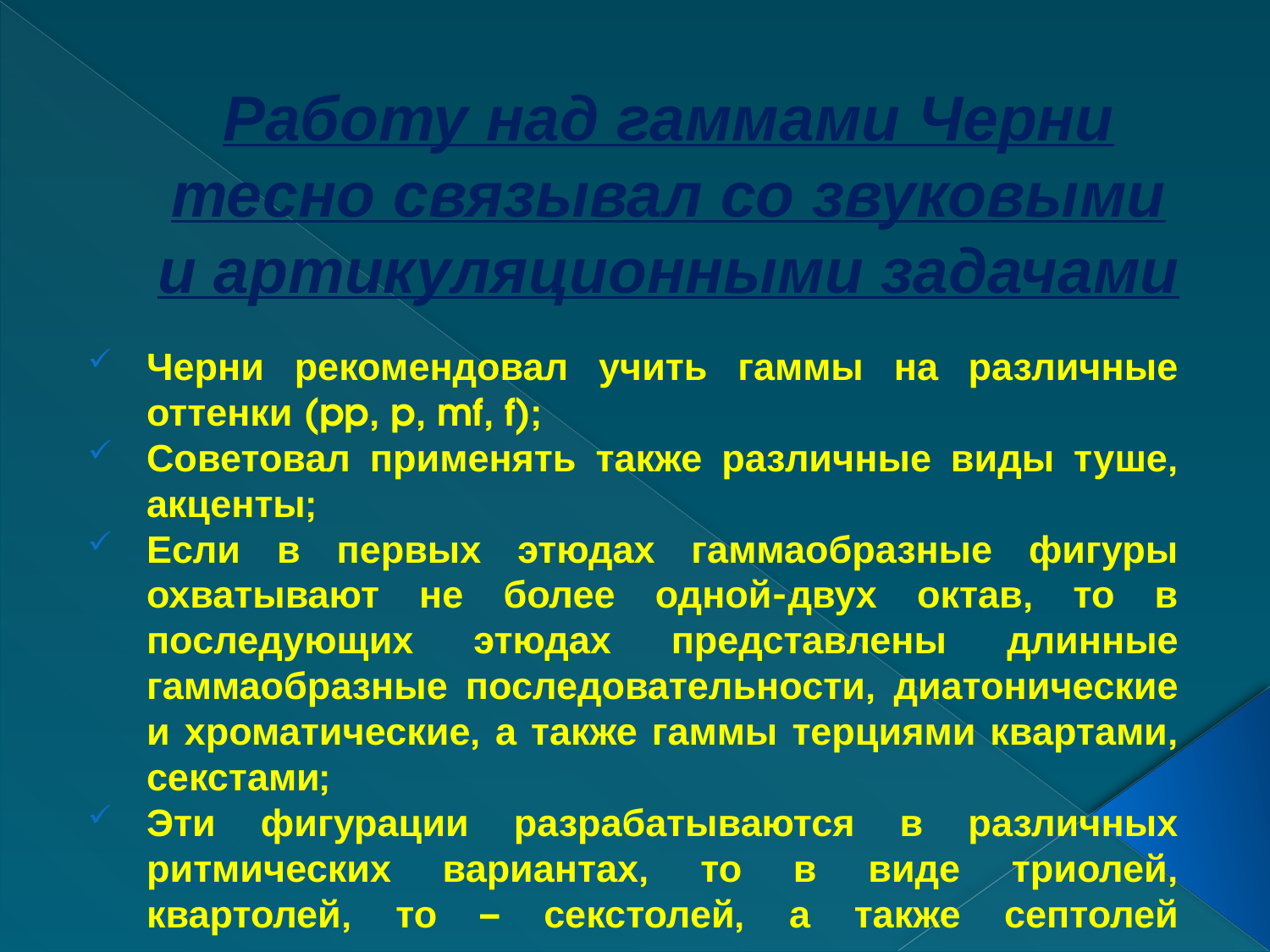

# Работу над гаммами Черни тесно связывал со звуковыми и артикуляционными задачами
Черни рекомендовал учить гаммы на различные оттенки (pp, p, mf, f);
Советовал применять также различные виды туше, акценты;
Если в первых этюдах гаммаобразные фигуры охватывают не более одной-двух октав, то в последующих этюдах представлены длинные гаммаобразные последовательности, диатонические и хроматические, а также гаммы терциями квартами, секстами;
Эти фигурации разрабатываются в различных ритмических вариантах, то в виде триолей, квартолей, то – секстолей, а также септолей тридцатьвторыми.